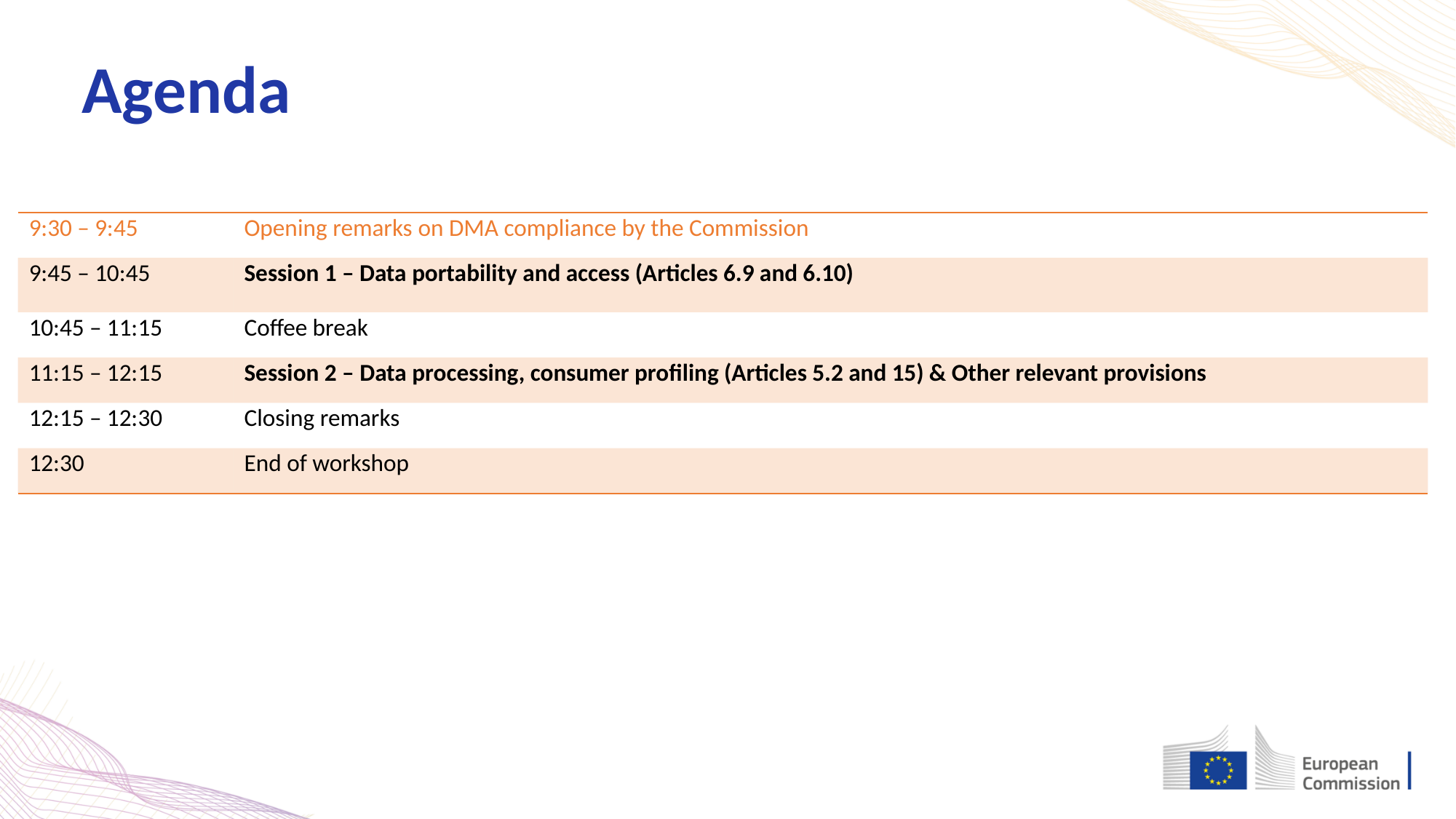

Agenda
# Regulatory landscape - Platforms
| 9:30 – 9:45 | Opening remarks on DMA compliance by the Commission |
| --- | --- |
| 9:45 – 10:45 | Session 1 – Data portability and access (Articles 6.9 and 6.10) |
| 10:45 – 11:15 | Coffee break |
| 11:15 – 12:15 | Session 2 – Data processing, consumer profiling (Articles 5.2 and 15) & Other relevant provisions |
| 12:15 – 12:30 | Closing remarks |
| 12:30 | End of workshop |